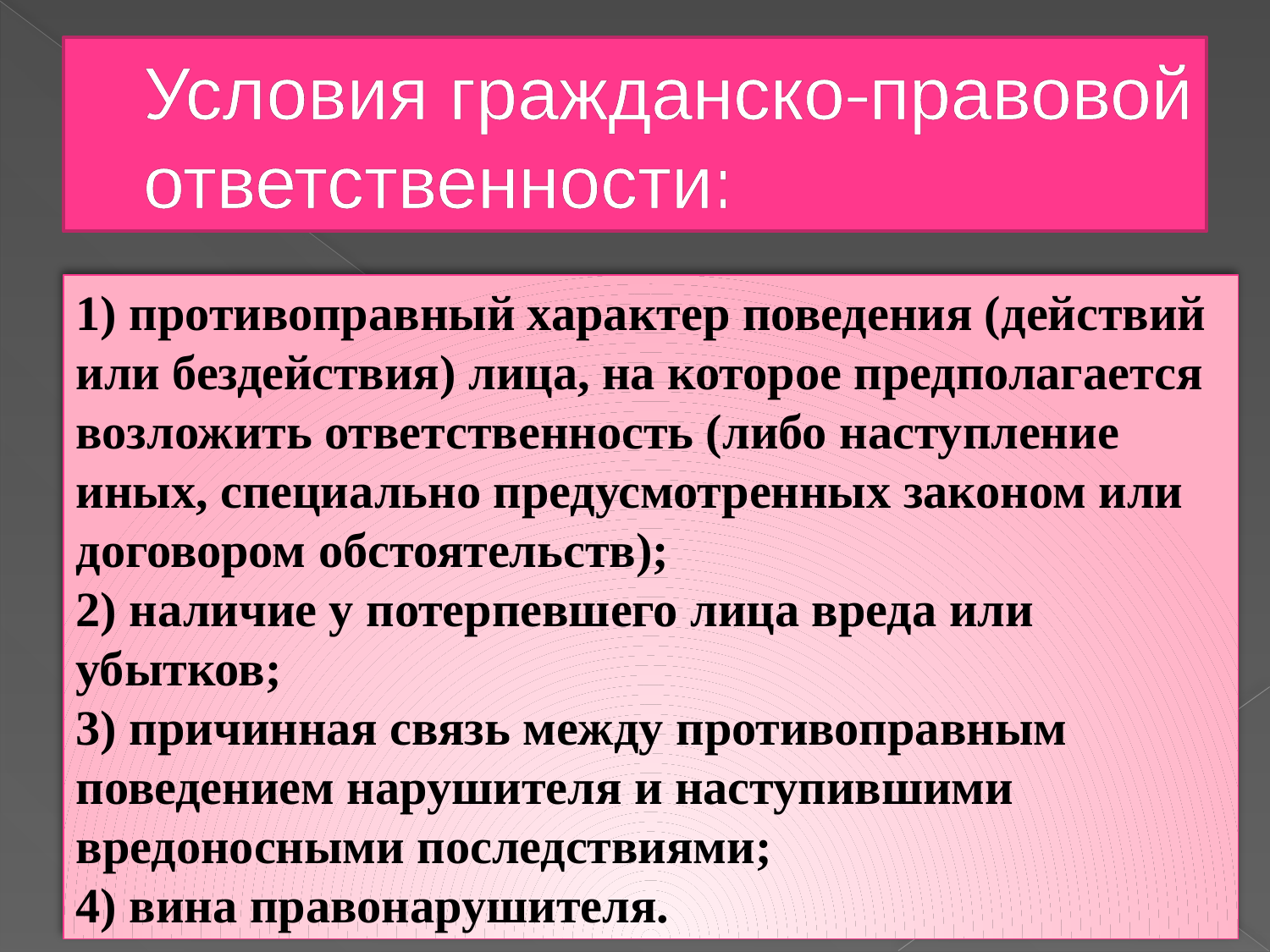

# Условия гражданско-правовой ответственности:
1) противоправный характер поведения (действий или бездействия) лица, на которое предполагается возложить ответственность (либо наступление иных, специально предусмотренных законом или договором обстоятельств);
2) наличие у потерпевшего лица вреда или убытков;
3) причинная связь между противоправным поведением нарушителя и наступившими вредоносными последствиями;
4) вина правонарушителя.